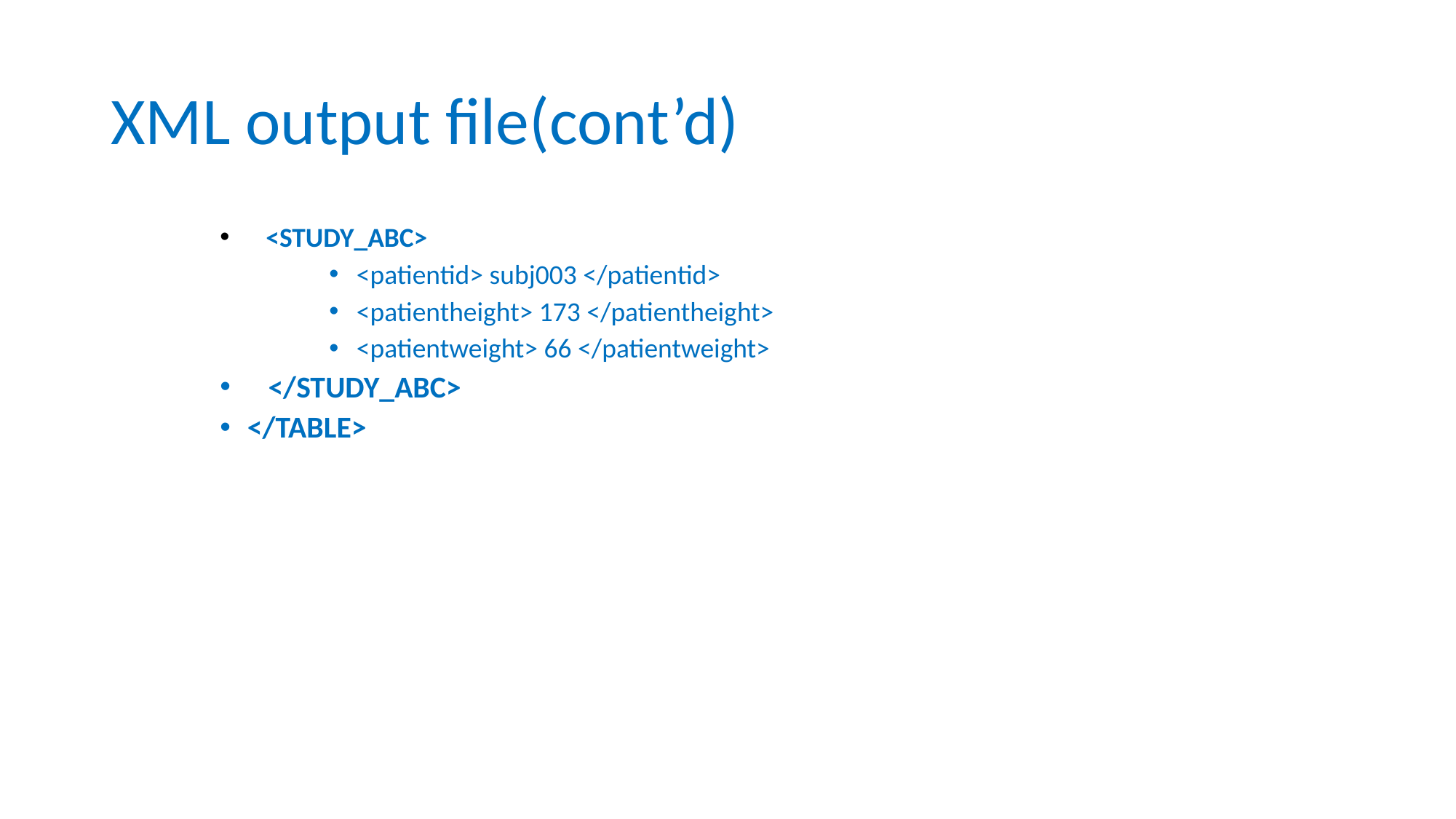

# XML output file(cont’d)
   <STUDY_ABC>
<patientid> subj003 </patientid>
<patientheight> 173 </patientheight>
<patientweight> 66 </patientweight>
   </STUDY_ABC>
</TABLE>